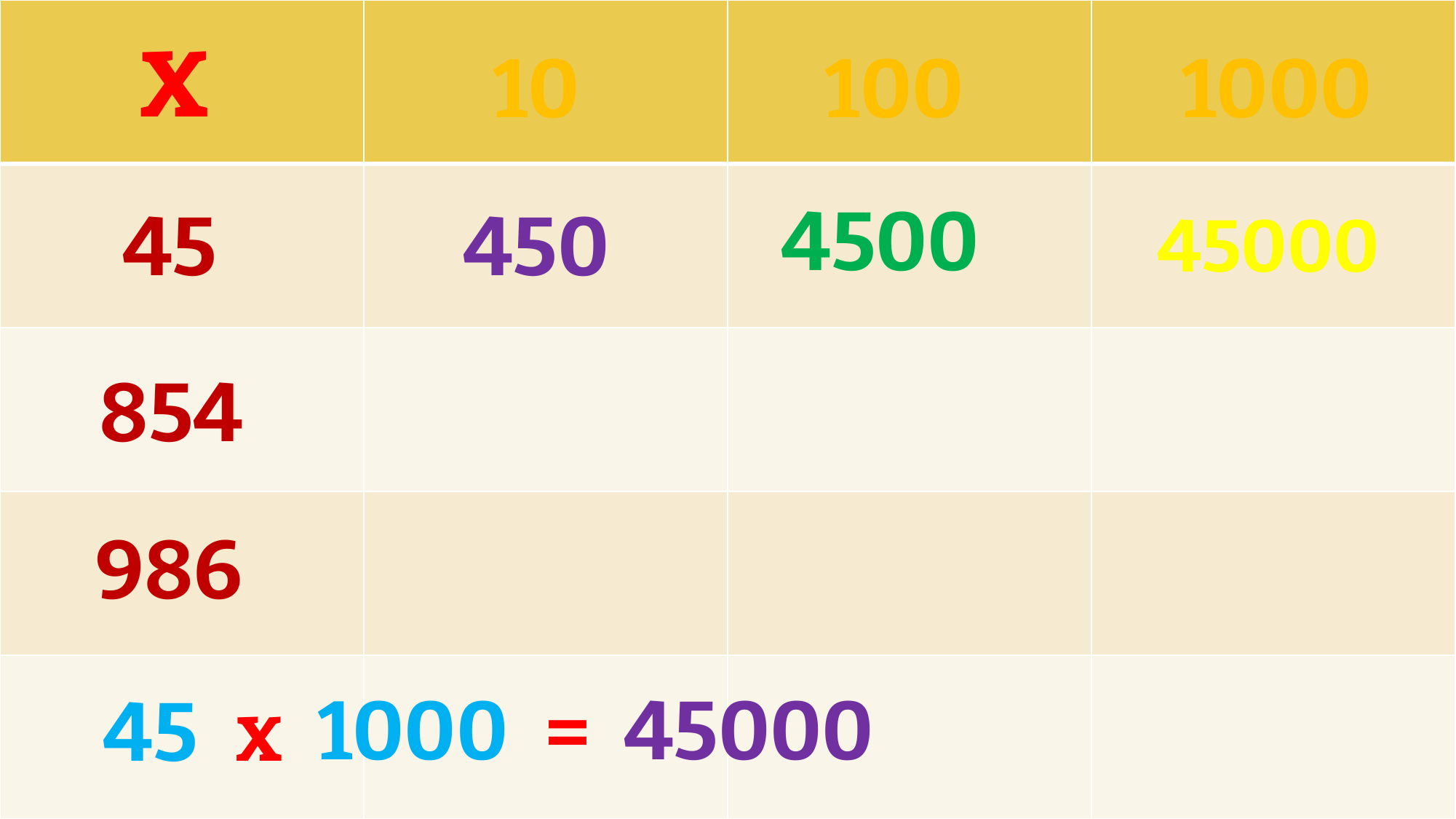

|  |  |  |  |
| --- | --- | --- | --- |
|  |  |  |  |
|  |  |  |  |
|  |  |  |  |
|  |  |  |  |
x
10
100
1000
4500
45
450
45000
854
986
1000
45000
45
x
=